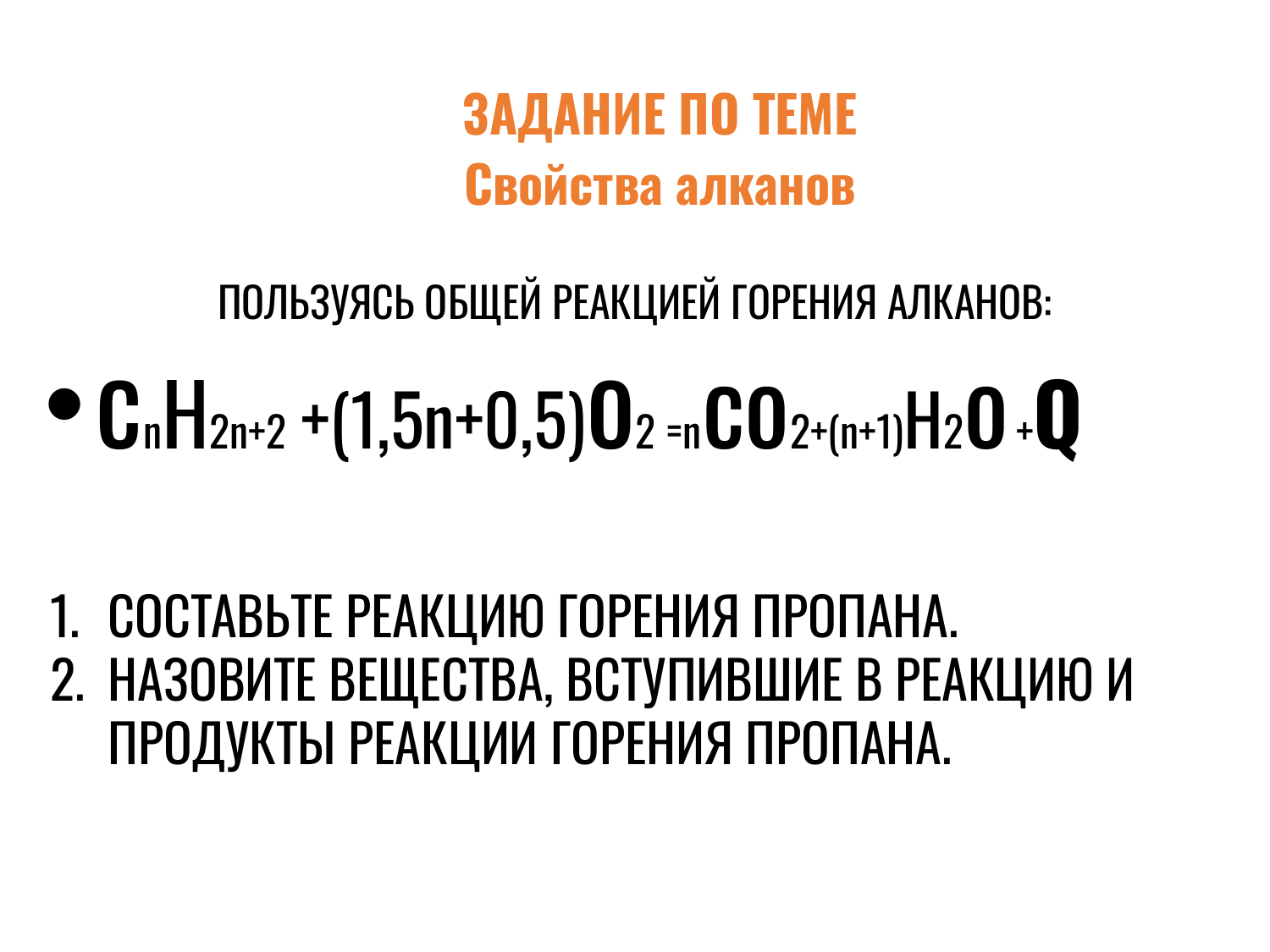

ЗАДАНИЕ ПО ТЕМЕ
Свойства алканов

ПОЛЬЗУЯСЬ ОБЩЕЙ РЕАКЦИЕЙ ГОРЕНИЯ АЛКАНОВ:
cnH2n+2  +(1,5n+0,5)o2 =nco2+(n+1)H2o +Q

СОСТАВЬТЕ РЕАКЦИЮ ГОРЕНИЯ ПРОПАНА.
НАЗОВИТЕ ВЕЩЕСТВА, ВСТУПИВШИЕ В РЕАКЦИЮ И ПРОДУКТЫ РЕАКЦИИ ГОРЕНИЯ ПРОПАНА.